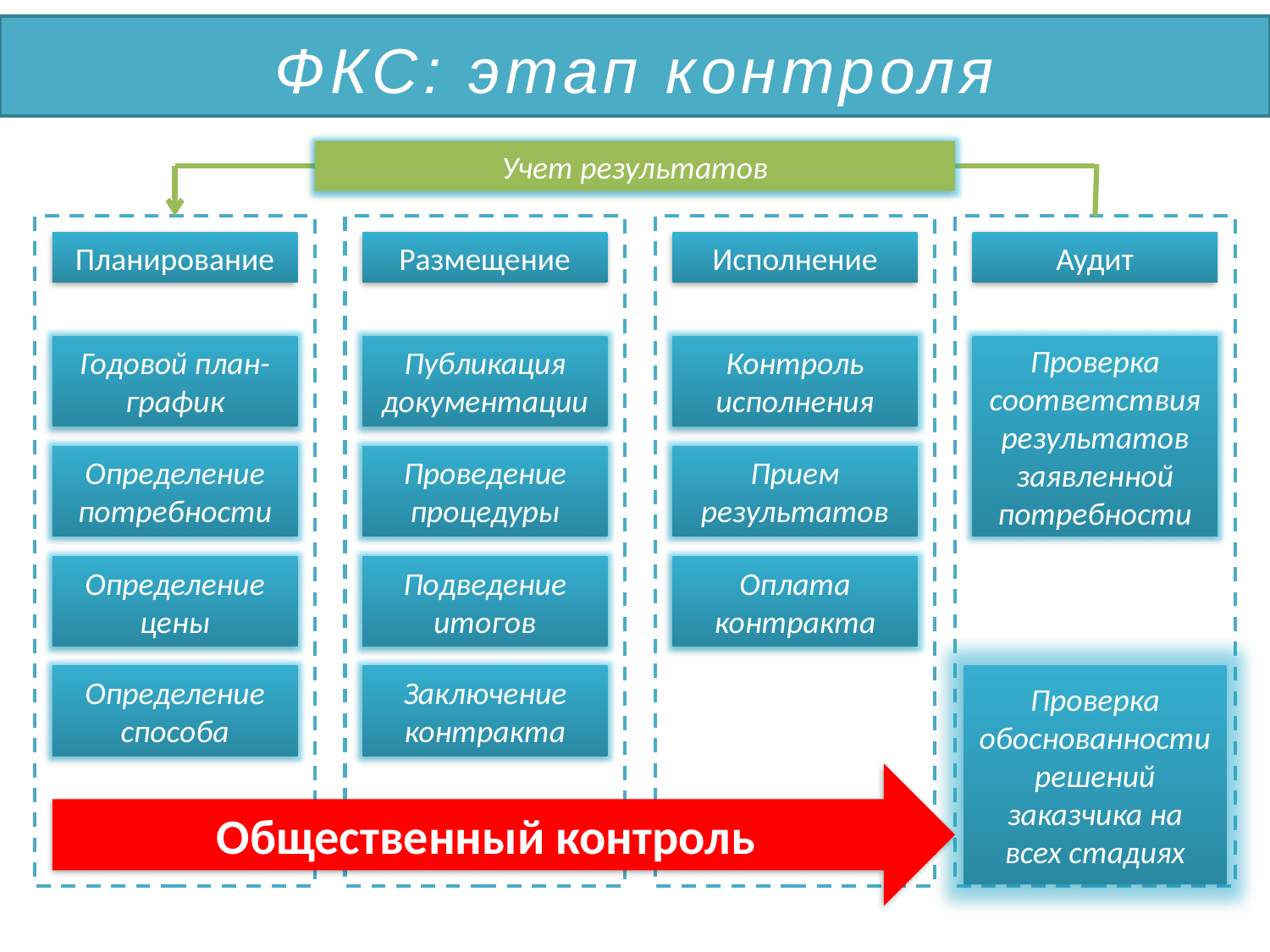

ФКС: этап контроля
Учет результатов

Планирование
Размещение
Исполнение
Аудит
Годовой план-график
Публикация документации
Контроль исполнения
Проверка соответствия результатов заявленной потребности
Определение потребности
Проведение процедуры
Прием результатов
Определение цены
Подведение итогов
Оплата контракта
Определение способа
Заключение контракта
Проверка обоснованности решений заказчика на всех стадиях
Общественный контроль